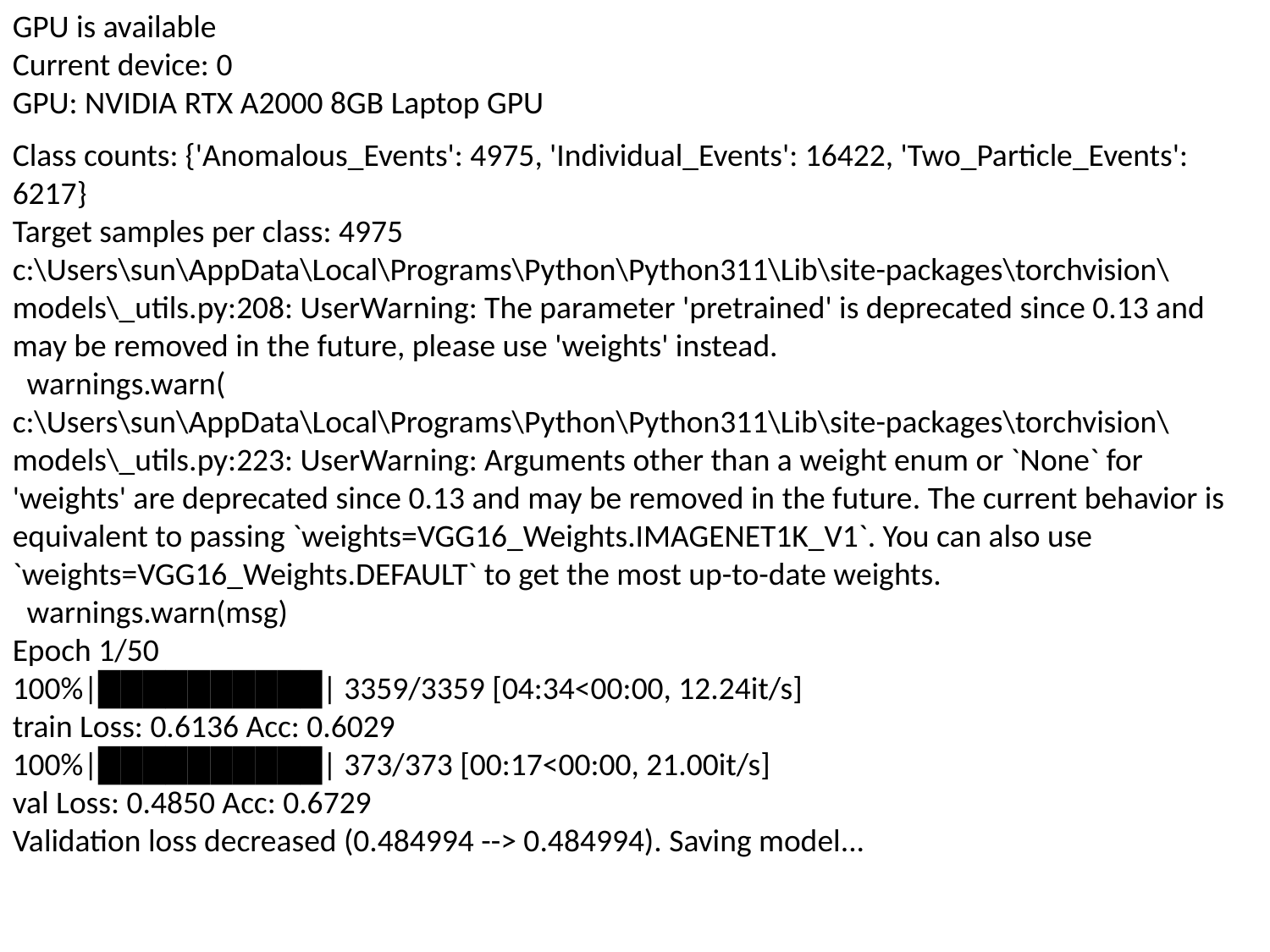

GPU is available
Current device: 0
GPU: NVIDIA RTX A2000 8GB Laptop GPU
Class counts: {'Anomalous_Events': 4975, 'Individual_Events': 16422, 'Two_Particle_Events': 6217}
Target samples per class: 4975
c:\Users\sun\AppData\Local\Programs\Python\Python311\Lib\site-packages\torchvision\models\_utils.py:208: UserWarning: The parameter 'pretrained' is deprecated since 0.13 and may be removed in the future, please use 'weights' instead.
  warnings.warn(
c:\Users\sun\AppData\Local\Programs\Python\Python311\Lib\site-packages\torchvision\models\_utils.py:223: UserWarning: Arguments other than a weight enum or `None` for 'weights' are deprecated since 0.13 and may be removed in the future. The current behavior is equivalent to passing `weights=VGG16_Weights.IMAGENET1K_V1`. You can also use `weights=VGG16_Weights.DEFAULT` to get the most up-to-date weights.
  warnings.warn(msg)
Epoch 1/50
100%|██████████| 3359/3359 [04:34<00:00, 12.24it/s]
train Loss: 0.6136 Acc: 0.6029
100%|██████████| 373/373 [00:17<00:00, 21.00it/s]
val Loss: 0.4850 Acc: 0.6729
Validation loss decreased (0.484994 --> 0.484994). Saving model...